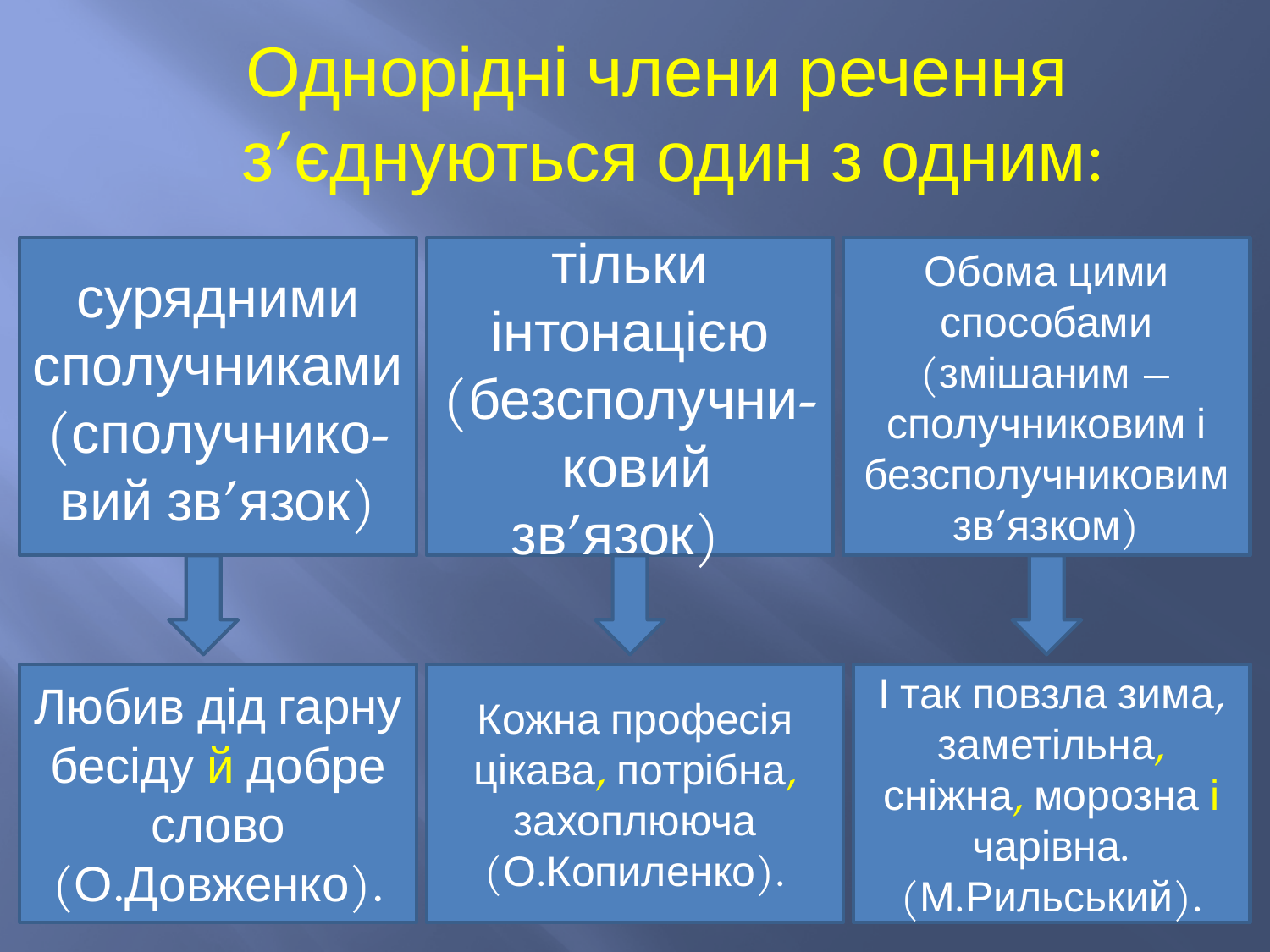

#
  Однорідні члени речення з’єднуються один з одним:
сурядними сполучниками
(сполучнико- вий зв’язок)
тільки інтонацією
(безсполучни-  ковий зв’язок)
Обома цими способами
(змішаним − сполучниковим і безсполучниковим зв’язком)

Любив дід гарну бесіду й добре слово (О.Довженко).
Кожна професія цікава, потрібна, захоплююча (О.Копиленко).
І так повзла зима, заметільна, сніжна, морозна і чарівна. (М.Рильський).